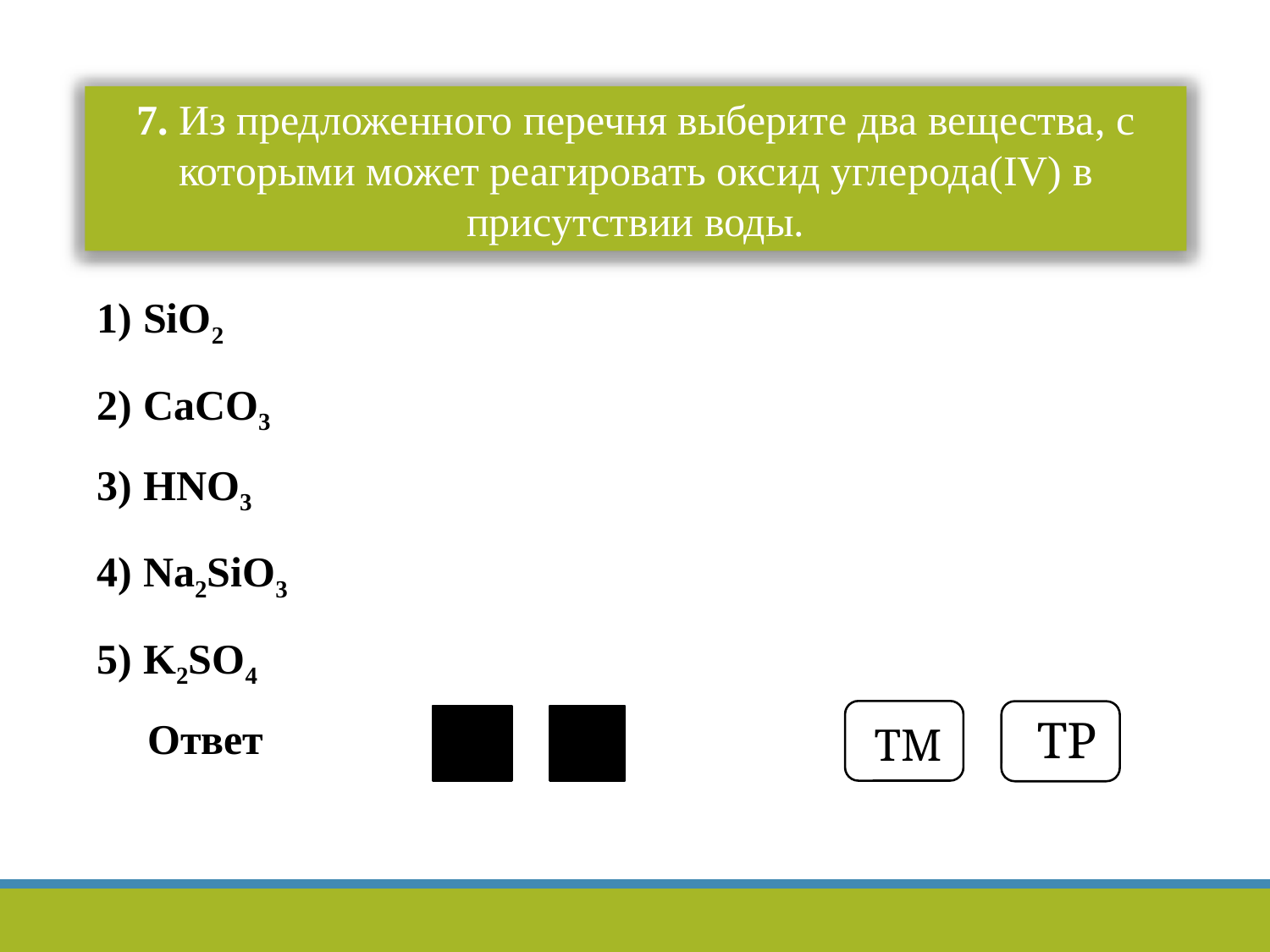

7. Из предложенного перечня выберите два вещества, с которыми может реагировать оксид углерода(IV) в присутствии воды.
1) SiO2

2) CaCO3
3) HNO3
4) Na2SiO3
5) K2SO4
ТМ
ТР
   Ответ

2
4